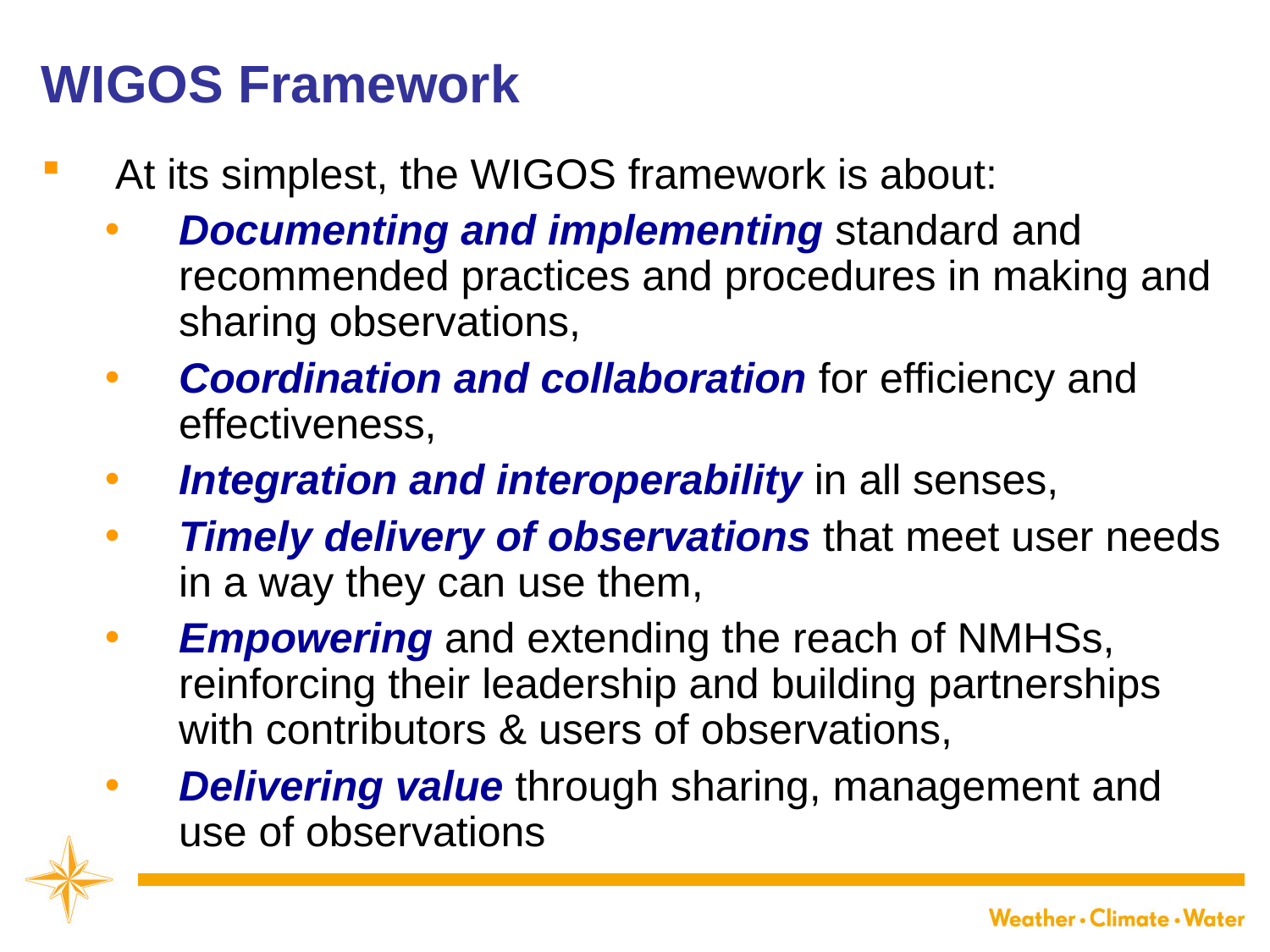

# WIGOS Framework
At its simplest, the WIGOS framework is about:
Documenting and implementing standard and recommended practices and procedures in making and sharing observations,
Coordination and collaboration for efficiency and effectiveness,
Integration and interoperability in all senses,
Timely delivery of observations that meet user needs in a way they can use them,
Empowering and extending the reach of NMHSs, reinforcing their leadership and building partnerships with contributors & users of observations,
Delivering value through sharing, management and use of observations